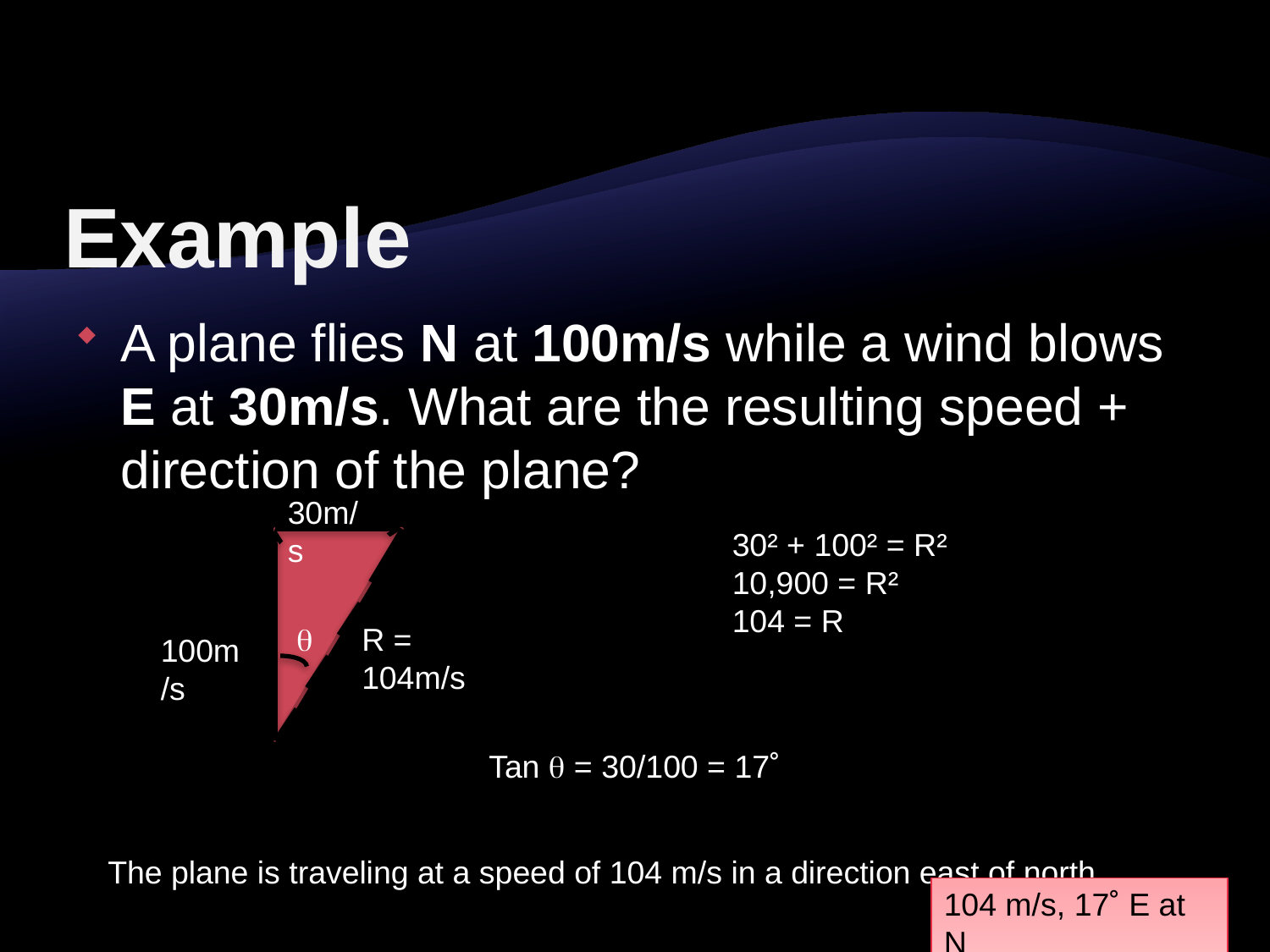

# Example
A plane flies N at 100m/s while a wind blows E at 30m/s. What are the resulting speed + direction of the plane?
30m/s
30² + 100² = R²
10,900 = R²
104 = R

θ
R = 104m/s
100m/s

Tan θ = 30/100 = 17˚
The plane is traveling at a speed of 104 m/s in a direction east of north.
104 m/s, 17˚ E at N